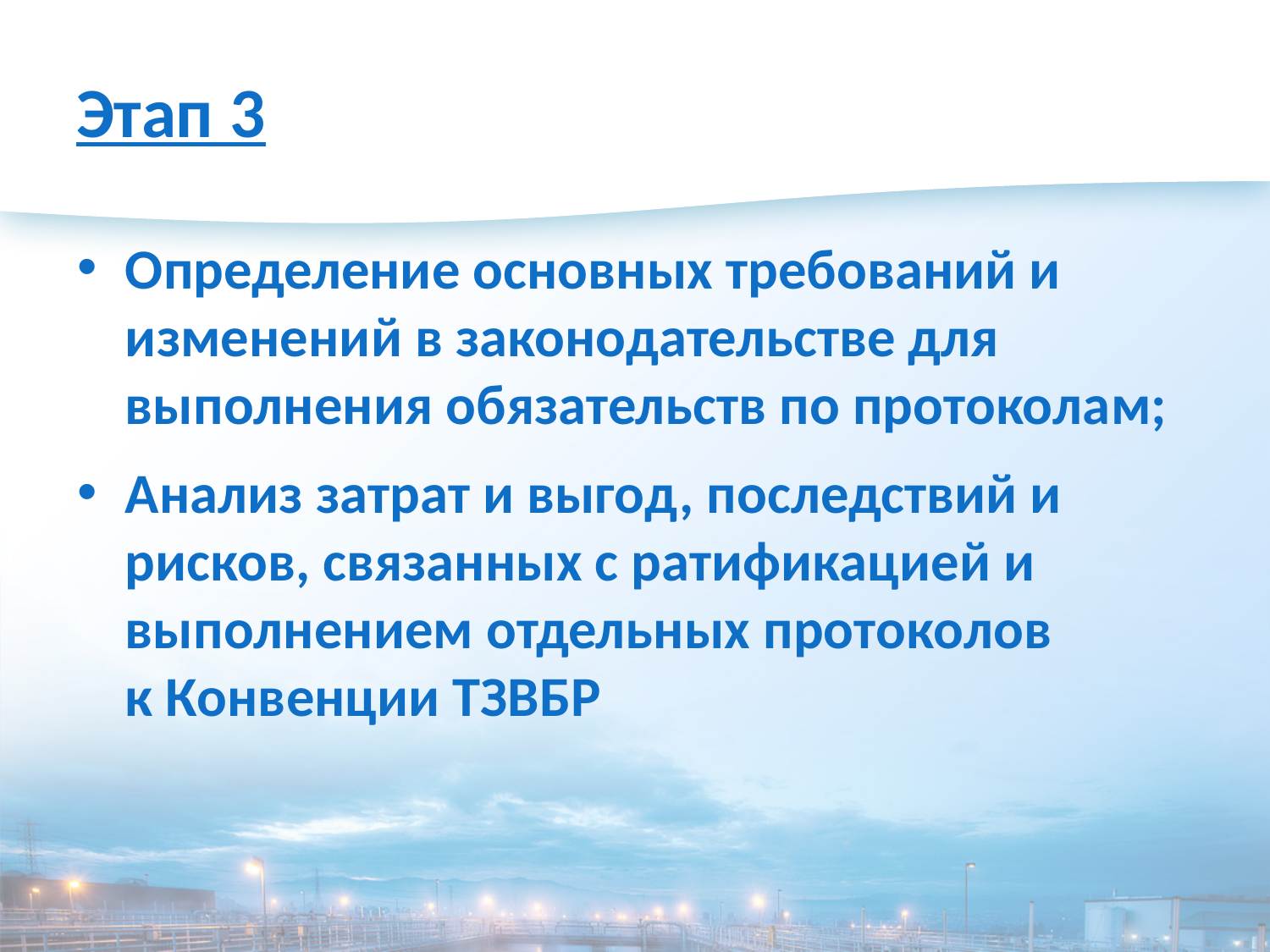

# Этап 3
Определение основных требований и изменений в законодательстве для выполнения обязательств по протоколам;
Анализ затрат и выгод, последствий и рисков, связанных с ратификацией и выполнением отдельных протоколов          к Конвенции ТЗВБР